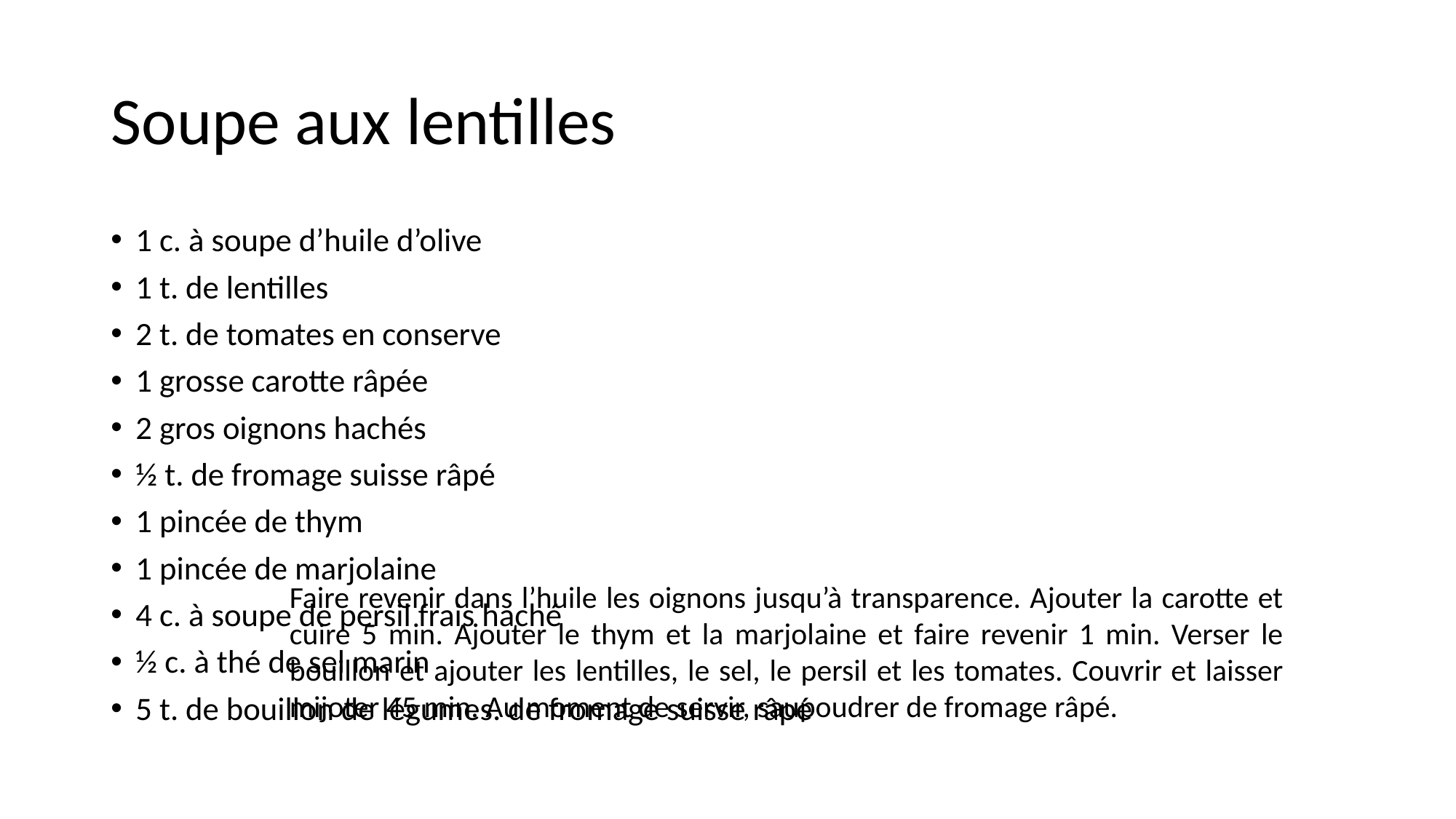

# Soupe aux lentilles
1 c. à soupe d’huile d’olive
1 t. de lentilles
2 t. de tomates en conserve
1 grosse carotte râpée
2 gros oignons hachés
½ t. de fromage suisse râpé
1 pincée de thym
1 pincée de marjolaine
4 c. à soupe de persil frais haché
½ c. à thé de sel marin
5 t. de bouillon de légumes. de fromage suisse râpé

Faire revenir dans l’huile les oignons jusqu’à transparence. Ajouter la carotte et cuire 5 min. Ajouter le thym et la marjolaine et faire revenir 1 min. Verser le bouillon et ajouter les lentilles, le sel, le persil et les tomates. Couvrir et laisser mijoter 45 min. Au moment de servir, saupoudrer de fromage râpé.